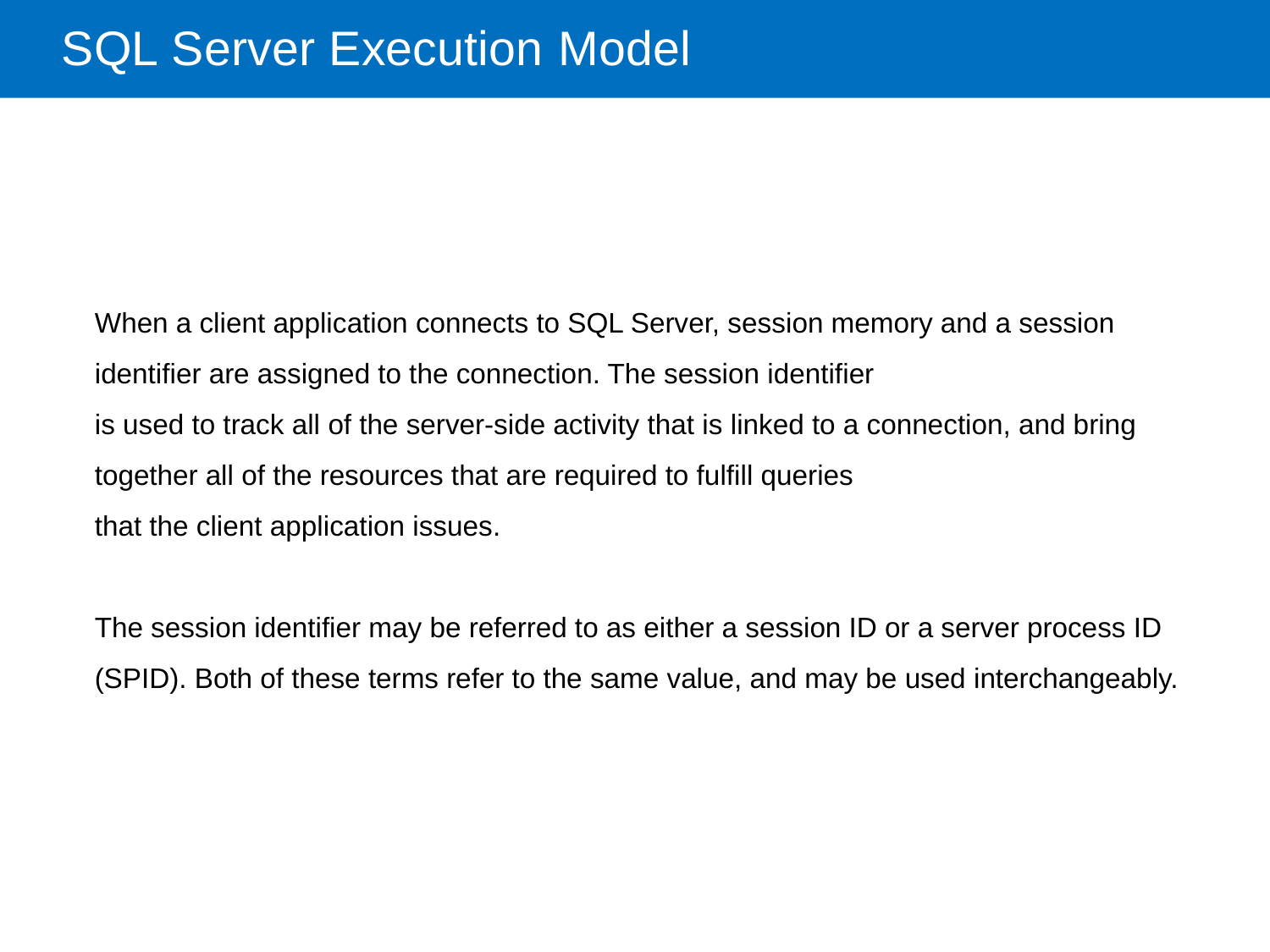

# SQL Server Execution Model
When a client application connects to SQL Server, session memory and a session identifier are assigned to the connection. The session identifier
is used to track all of the server-side activity that is linked to a connection, and bring together all of the resources that are required to fulfill queries
that the client application issues.

The session identifier may be referred to as either a session ID or a server process ID (SPID). Both of these terms refer to the same value, and may be used interchangeably.